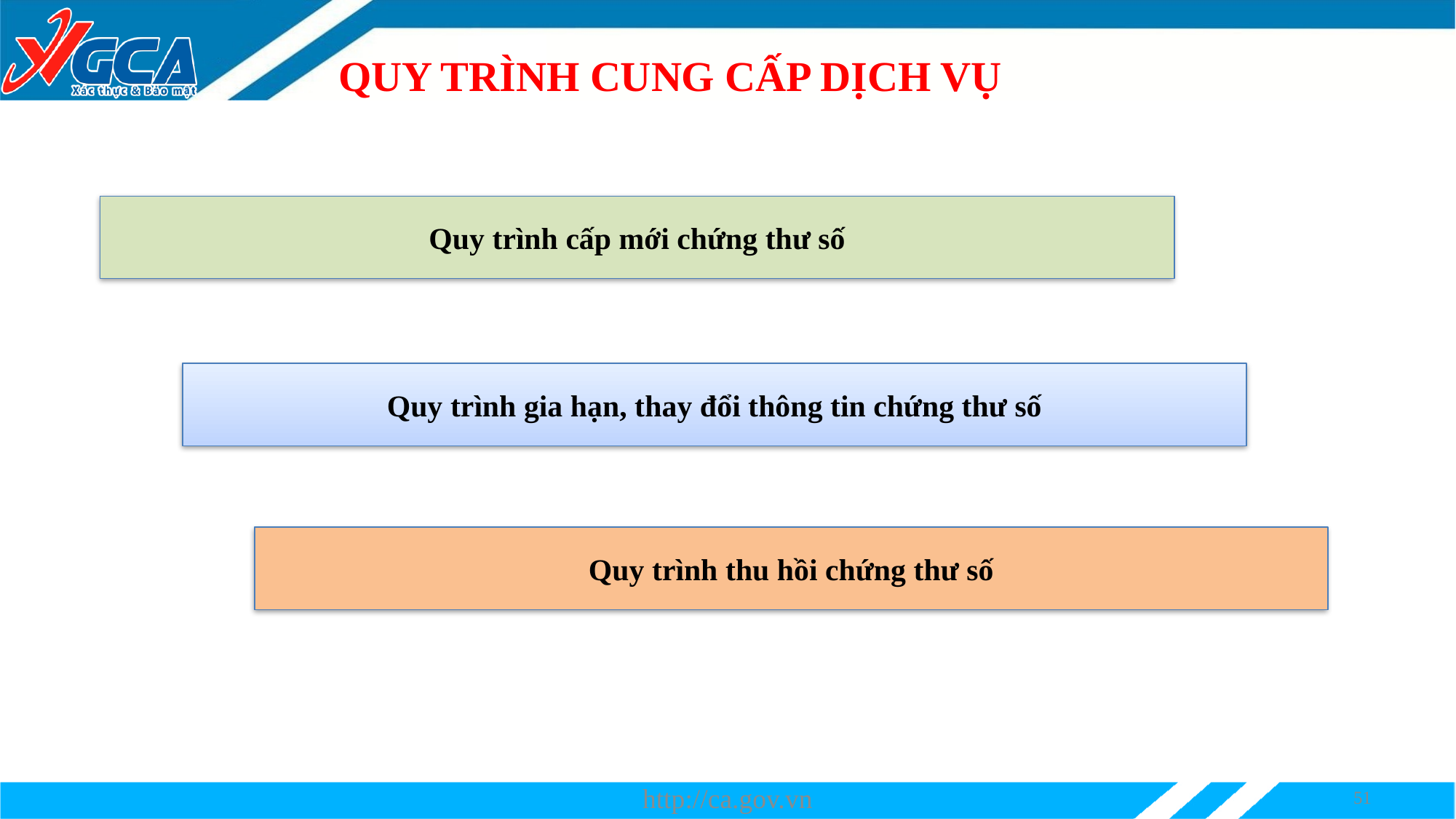

# QUY TRÌNH CUNG CẤP DỊCH VỤ
Quy trình cấp mới chứng thư số
Quy trình gia hạn, thay đổi thông tin chứng thư số
Quy trình thu hồi chứng thư số
http://ca.gov.vn
51